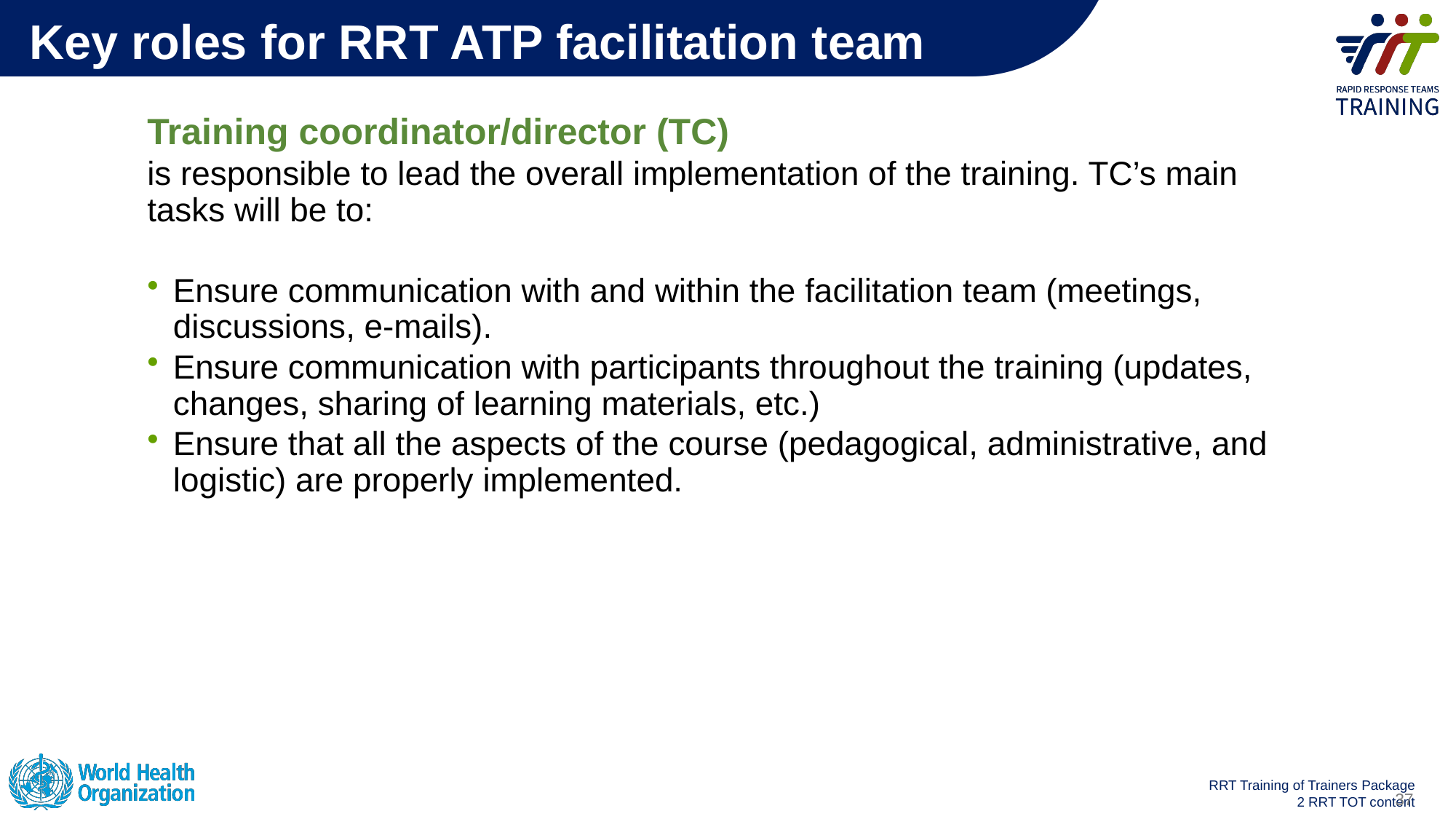

Key roles for RRT ATP facilitation team
Training coordinator/director (TC)
is responsible to lead the overall implementation of the training. TC’s main tasks will be to:

Ensure communication with and within the facilitation team (meetings, discussions, e-mails).
Ensure communication with participants throughout the training (updates, changes, sharing of learning materials, etc.)
Ensure that all the aspects of the course (pedagogical, administrative, and logistic) are properly implemented.